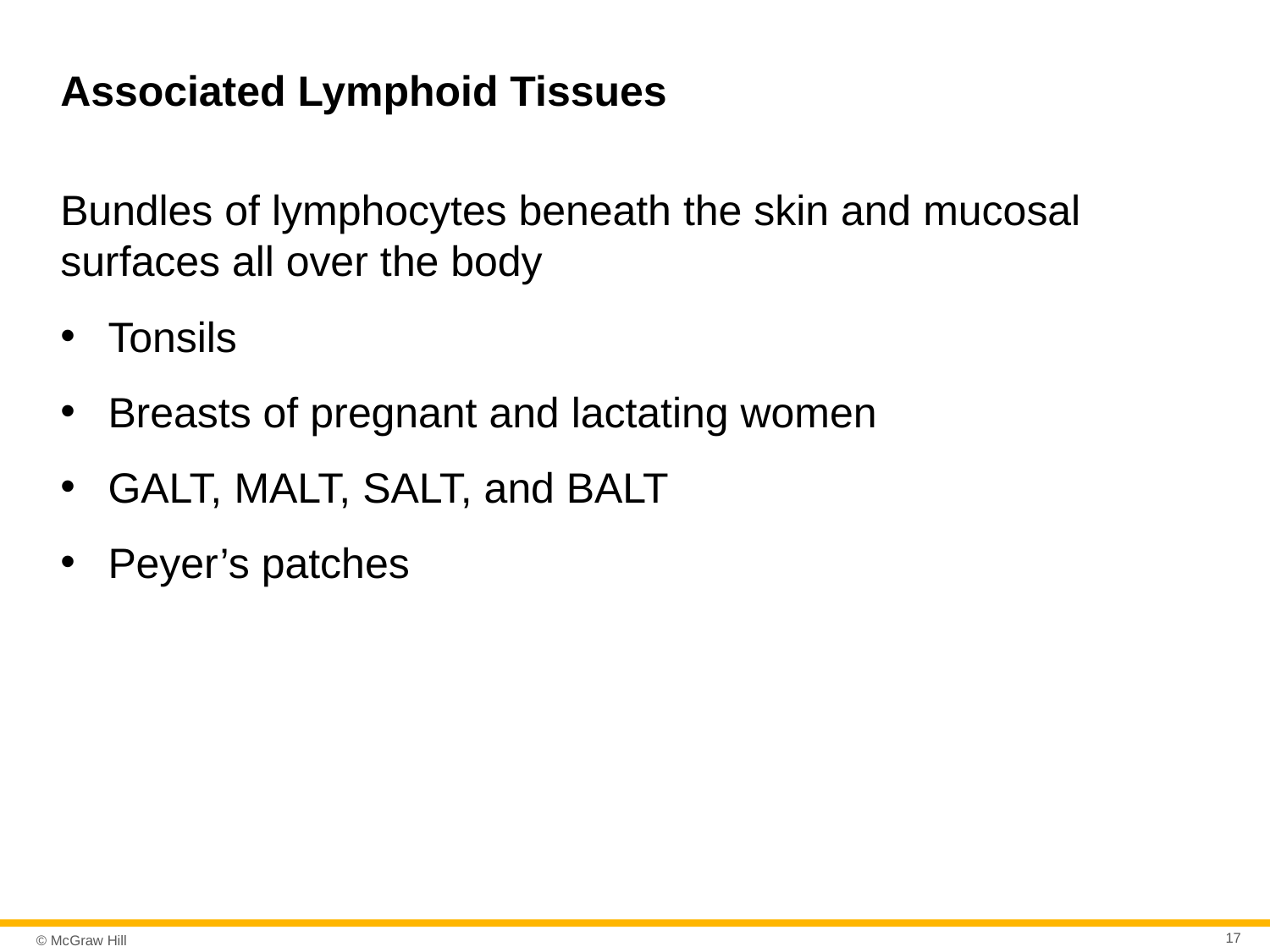

# Associated Lymphoid Tissues
Bundles of lymphocytes beneath the skin and mucosal surfaces all over the body
Tonsils
Breasts of pregnant and lactating women
GALT, MALT, SALT, and BALT
Peyer’s patches